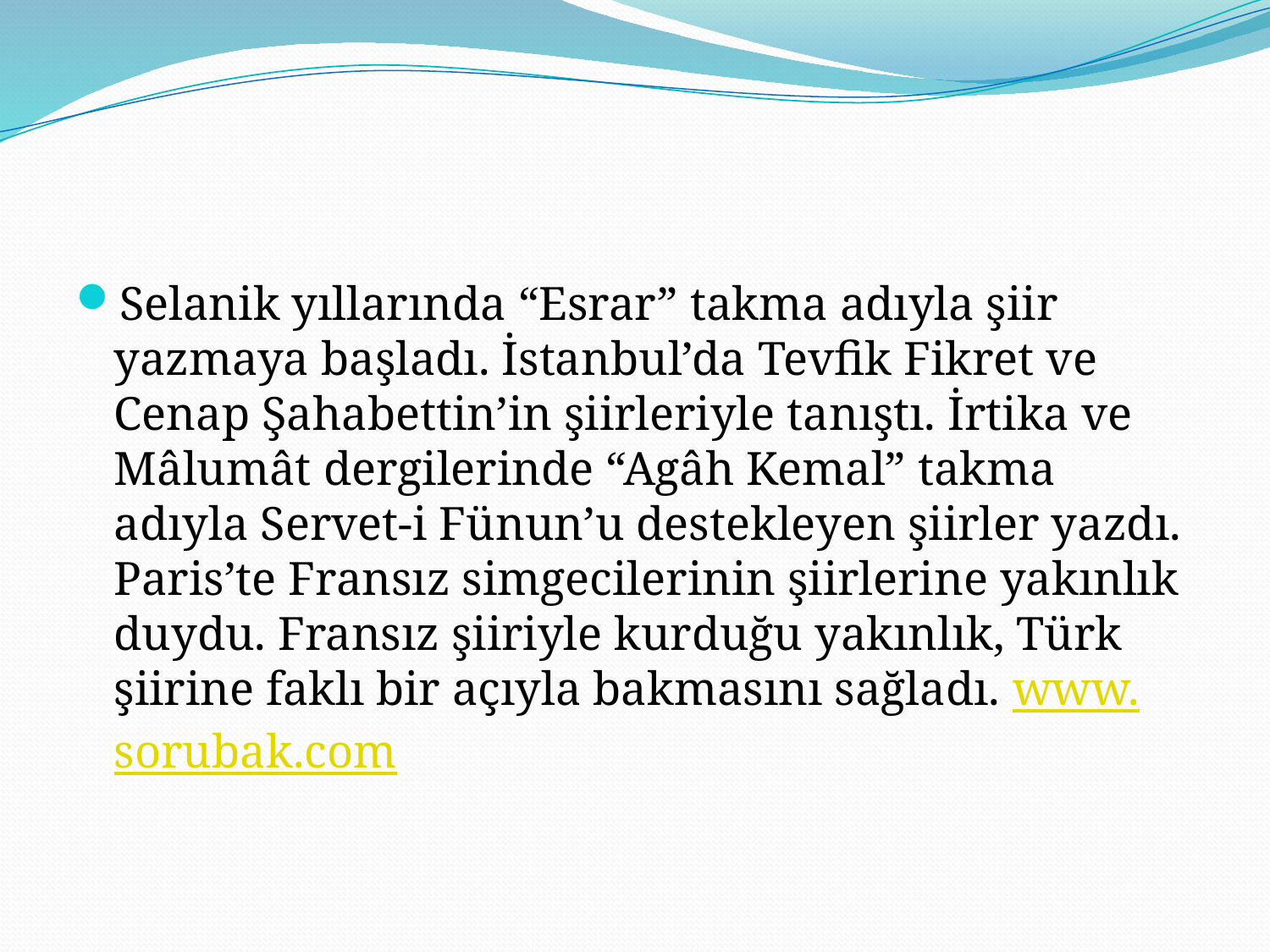

#
Selanik yıllarında “Esrar” takma adıyla şiir yazmaya başladı. İstanbul’da Tevfik Fikret ve Cenap Şahabettin’in şiirleriyle tanıştı. İrtika ve Mâlumât dergilerinde “Agâh Kemal” takma adıyla Servet-i Fünun’u destekleyen şiirler yazdı. Paris’te Fransız simgecilerinin şiirlerine yakınlık duydu. Fransız şiiriyle kurduğu yakınlık, Türk şiirine faklı bir açıyla bakmasını sağladı. www.sorubak.com